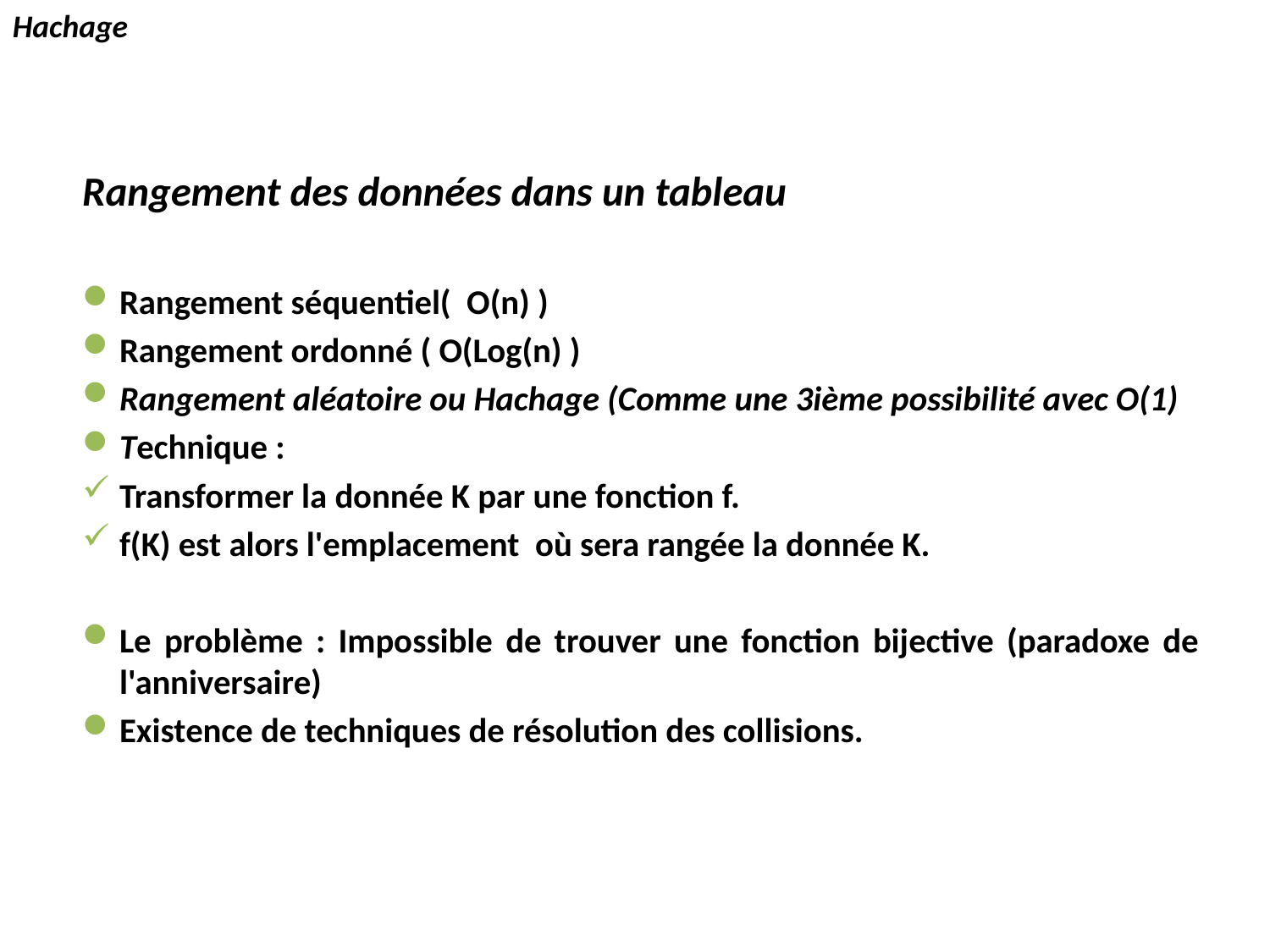

Hachage
Rangement des données dans un tableau

Rangement séquentiel(  O(n) )
Rangement ordonné ( O(Log(n) )
Rangement aléatoire ou Hachage (Comme une 3ième possibilité avec O(1)
Technique :
Transformer la donnée K par une fonction f.
f(K) est alors l'emplacement  où sera rangée la donnée K.

Le problème : Impossible de trouver une fonction bijective (paradoxe de l'anniversaire)
Existence de techniques de résolution des collisions.